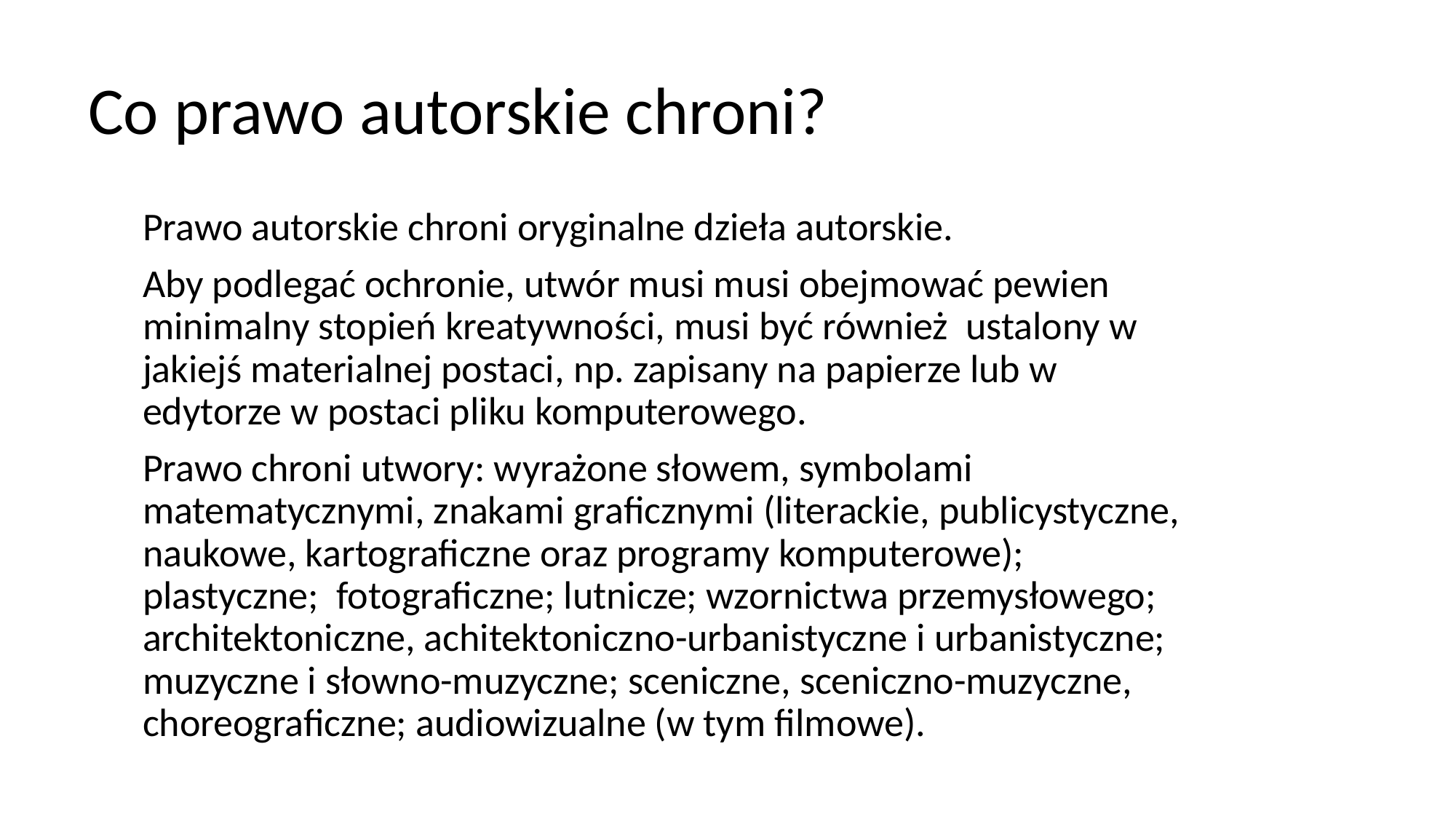

# Co prawo autorskie chroni?
Prawo autorskie chroni oryginalne dzieła autorskie.
Aby podlegać ochronie, utwór musi musi obejmować pewien minimalny stopień kreatywności, musi być również  ustalony w jakiejś materialnej postaci, np. zapisany na papierze lub w edytorze w postaci pliku komputerowego.
Prawo chroni utwory: wyrażone słowem, symbolami matematycznymi, znakami graficznymi (literackie, publicystyczne, naukowe, kartograficzne oraz programy komputerowe); plastyczne;  fotograficzne; lutnicze; wzornictwa przemysłowego; architektoniczne, achitektoniczno-urbanistyczne i urbanistyczne; muzyczne i słowno-muzyczne; sceniczne, sceniczno-muzyczne, choreograficzne; audiowizualne (w tym filmowe).